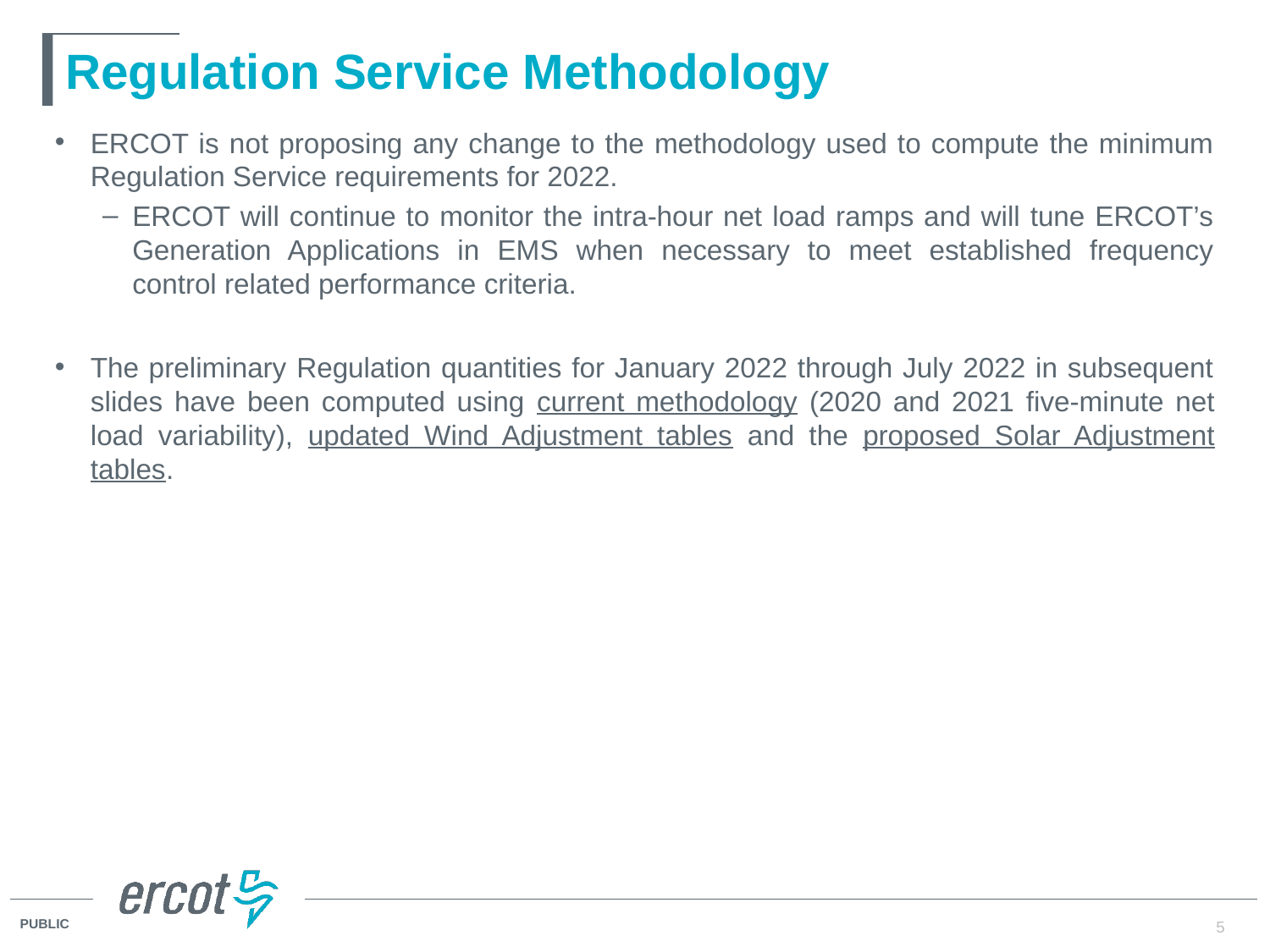

# Regulation Service Methodology
ERCOT is not proposing any change to the methodology used to compute the minimum Regulation Service requirements for 2022.
ERCOT will continue to monitor the intra-hour net load ramps and will tune ERCOT’s Generation Applications in EMS when necessary to meet established frequency control related performance criteria.

The preliminary Regulation quantities for January 2022 through July 2022 in subsequent slides have been computed using current methodology (2020 and 2021 five-minute net load variability), updated Wind Adjustment tables and the proposed Solar Adjustment tables.

5